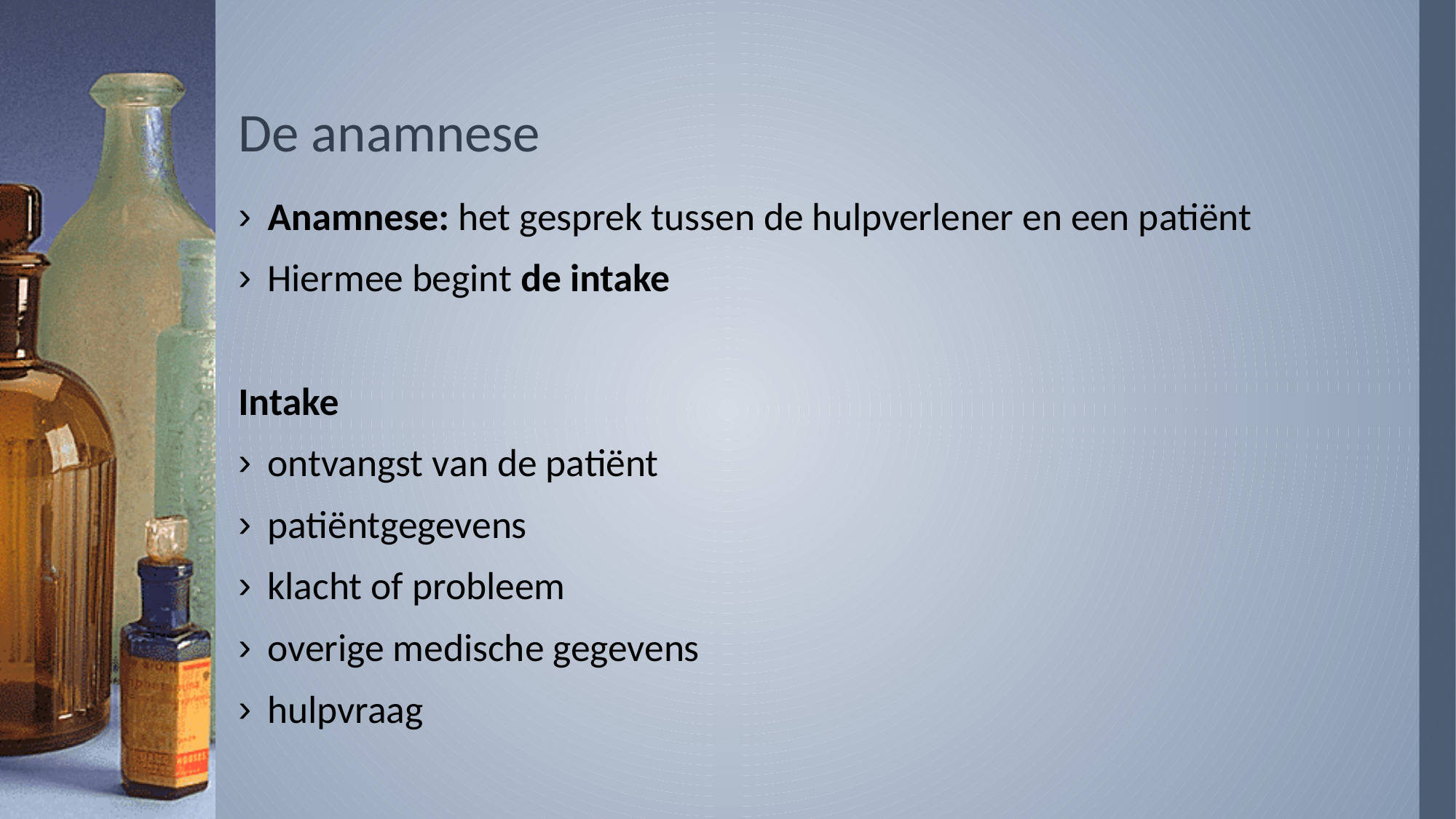

# De anamnese
Anamnese: het gesprek tussen de hulpverlener en een patiënt
Hiermee begint de intake

Intake
ontvangst van de patiënt
patiëntgegevens
klacht of probleem
overige medische gegevens
hulpvraag